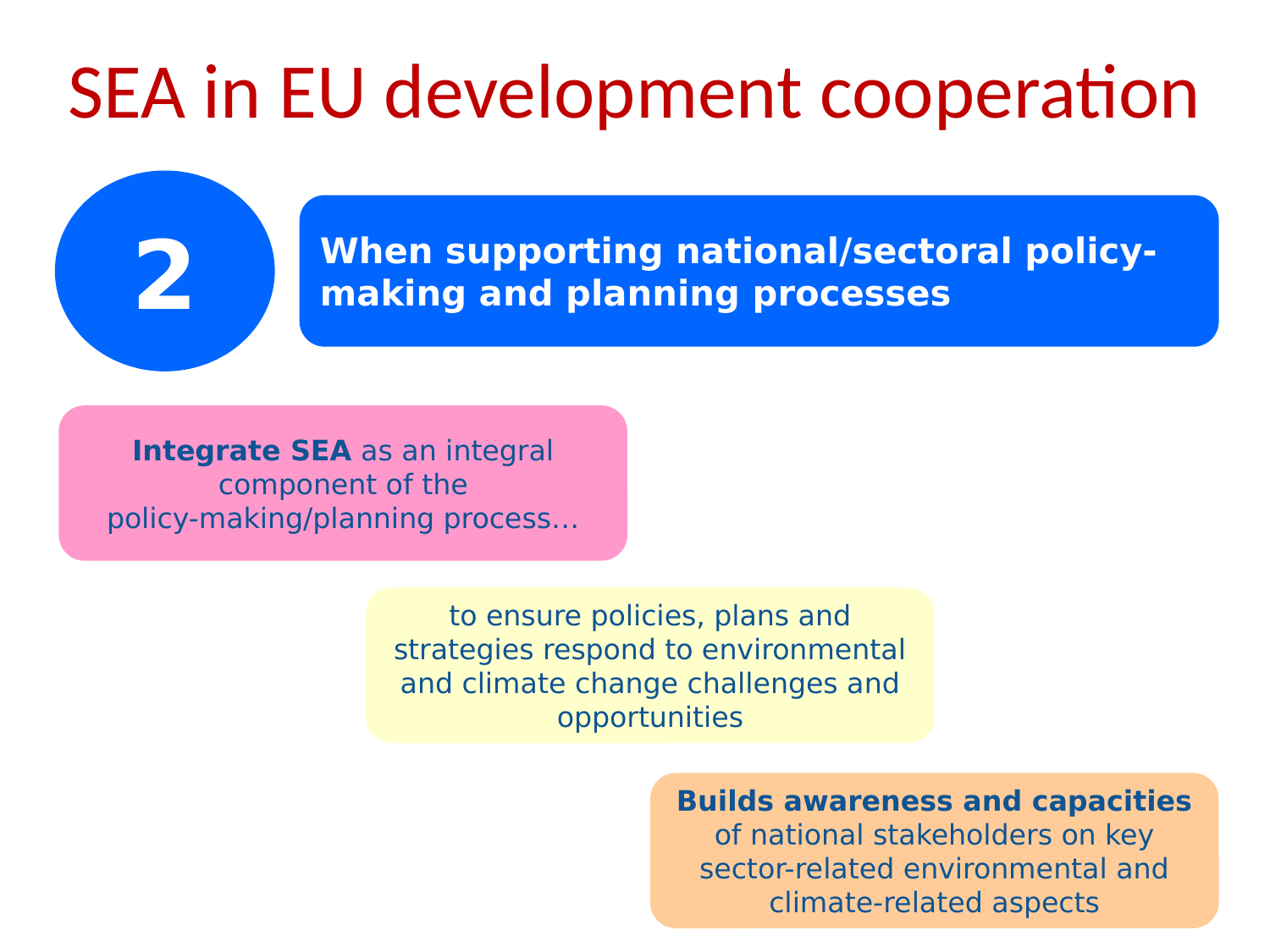

# SEA in EU development cooperation
2

When supporting national/sectoral policy-making and planning processes
Integrate SEA as an integral component of the policy-making/planning process…
to ensure policies, plans and strategies respond to environmental and climate change challenges and opportunities
Builds awareness and capacities of national stakeholders on key sector-related environmental and climate-related aspects